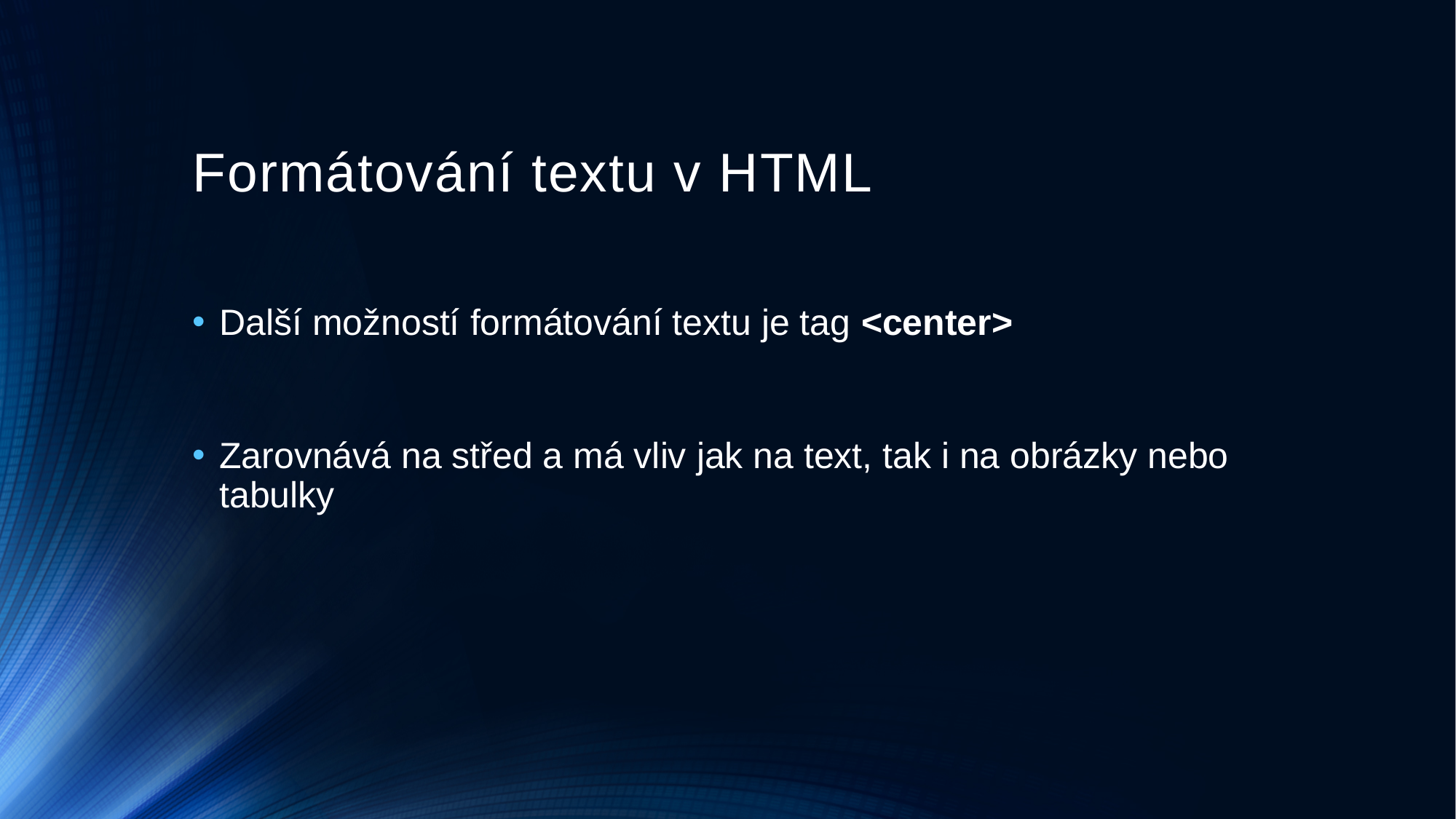

# Formátování textu v HTML

Další možností formátování textu je tag <center>

Zarovnává na střed a má vliv jak na text, tak i na obrázky nebo tabulky